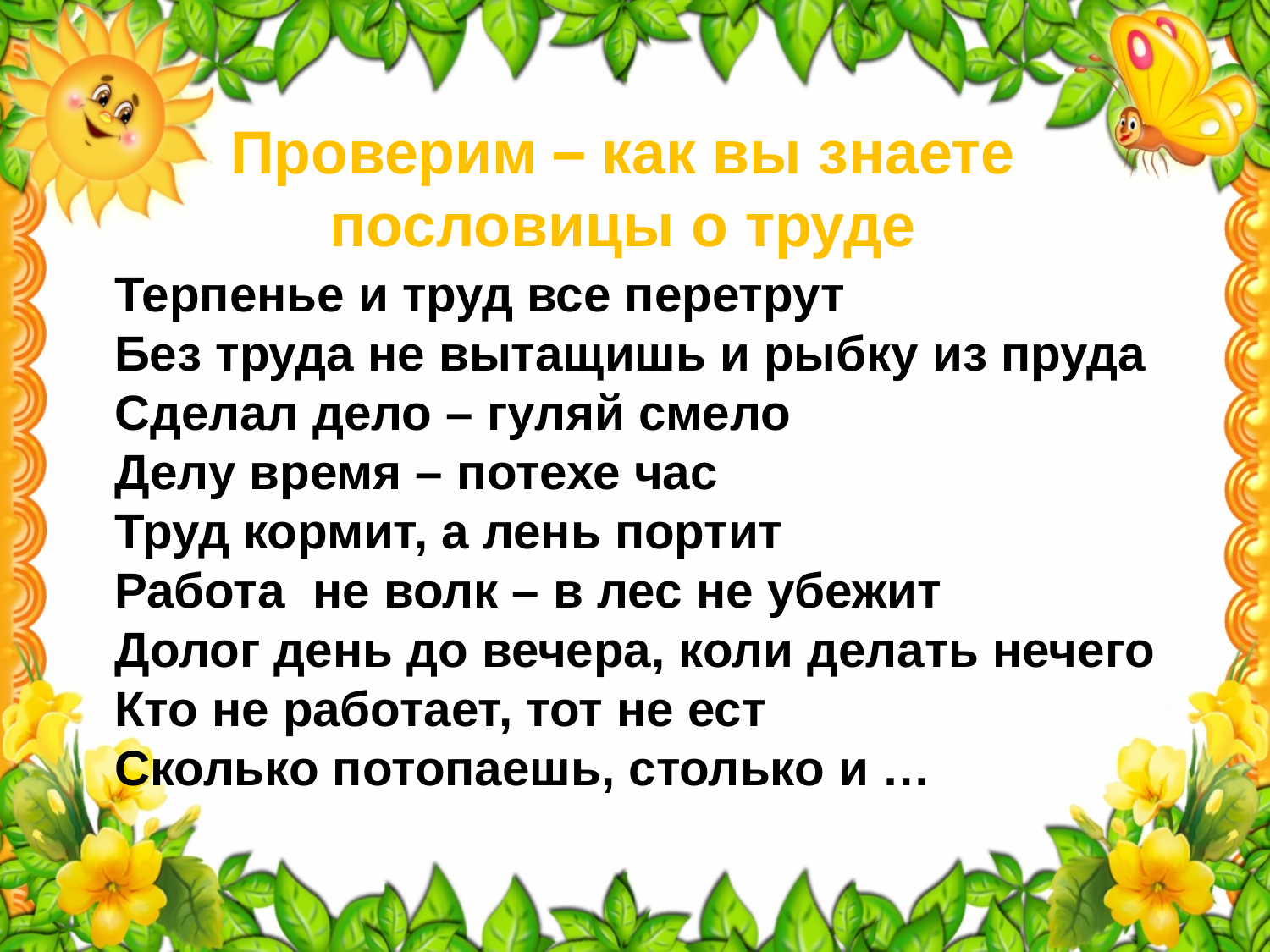

# Проверим – как вы знаете пословицы о труде
Терпенье и труд все перетрут
Без труда не вытащишь и рыбку из пруда
Сделал дело – гуляй смело
Делу время – потехе час
Труд кормит, а лень портит
Работа  не волк – в лес не убежит
Долог день до вечера, коли делать нечего
Кто не работает, тот не ест
Сколько потопаешь, столько и …